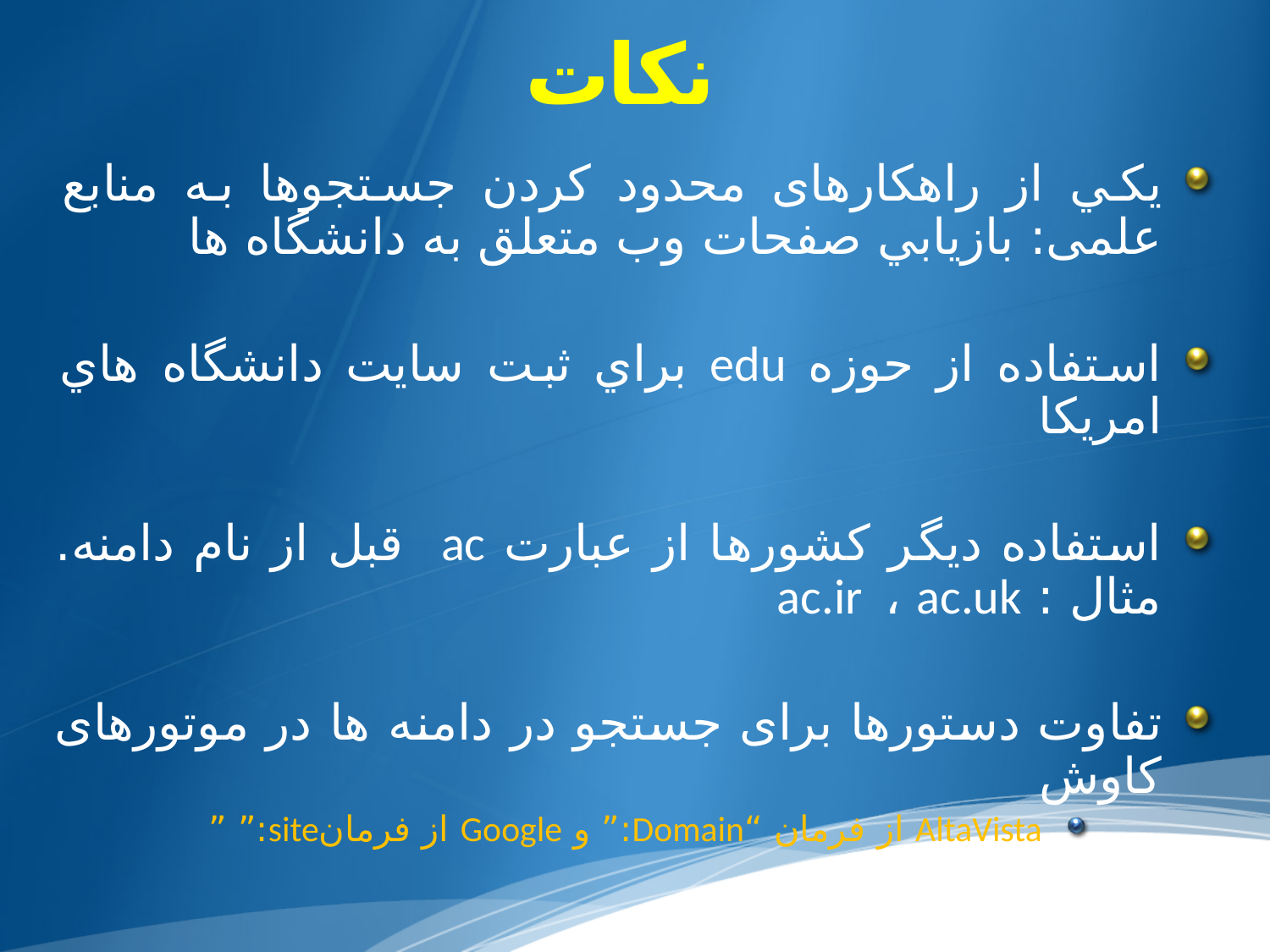

# نکات
يکي از راهکارهای محدود کردن جستجوها به منابع علمی: بازيابي صفحات وب متعلق به دانشگاه ها

استفاده از حوزه edu براي ثبت سايت دانشگاه هاي امريکا

استفاده دیگر کشورها از عبارت ac  قبل از نام دامنه. مثال : ac.ir  ، ac.uk

تفاوت دستورها برای جستجو در دامنه ها در موتورهای کاوش
AltaVista از فرمان “Domain:” و Google از فرمانsite:” ”